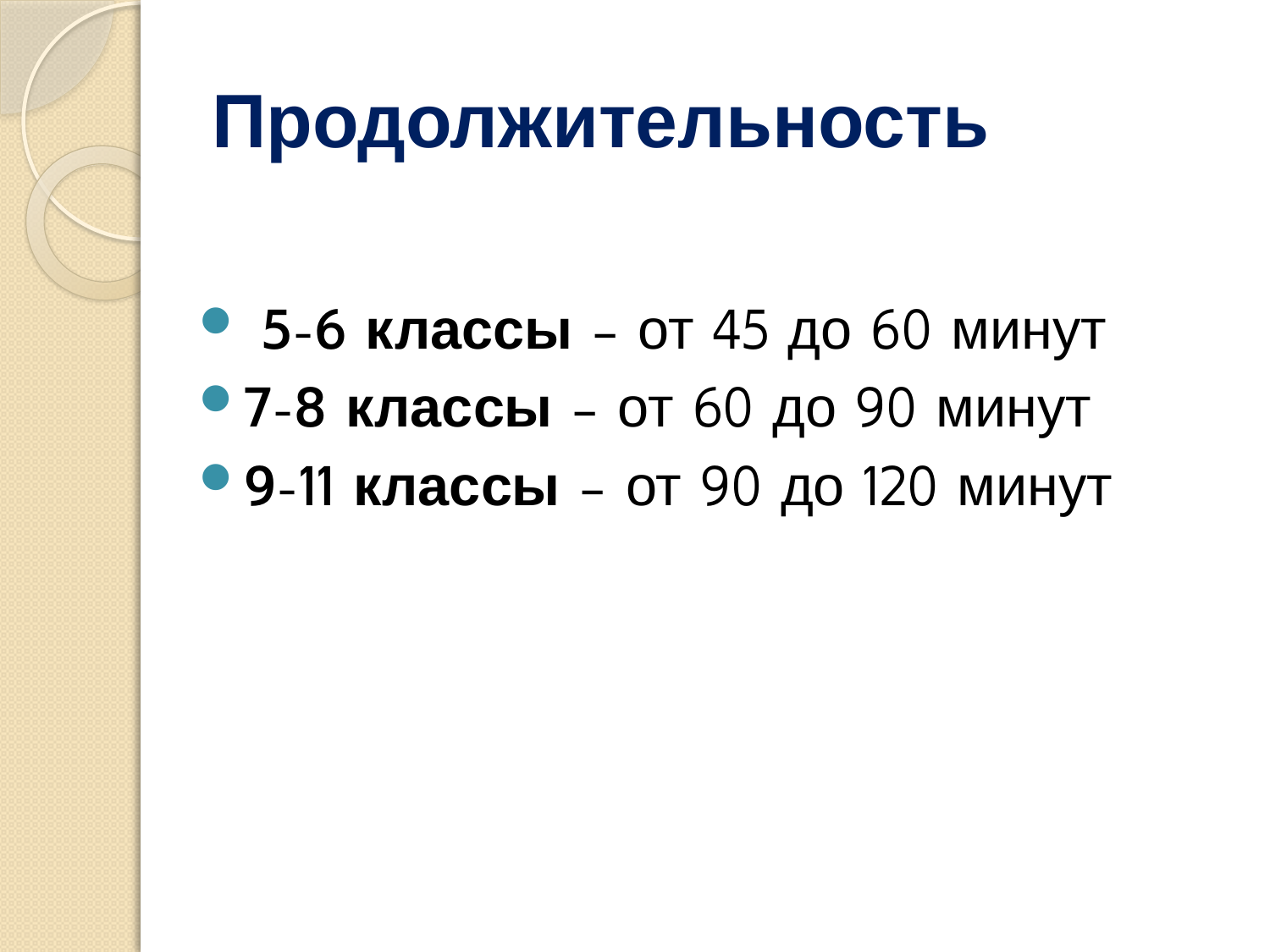

# Продолжительность
 5-6 классы – от 45 до 60 минут
7-8 классы – от 60 до 90 минут
9-11 классы – от 90 до 120 минут